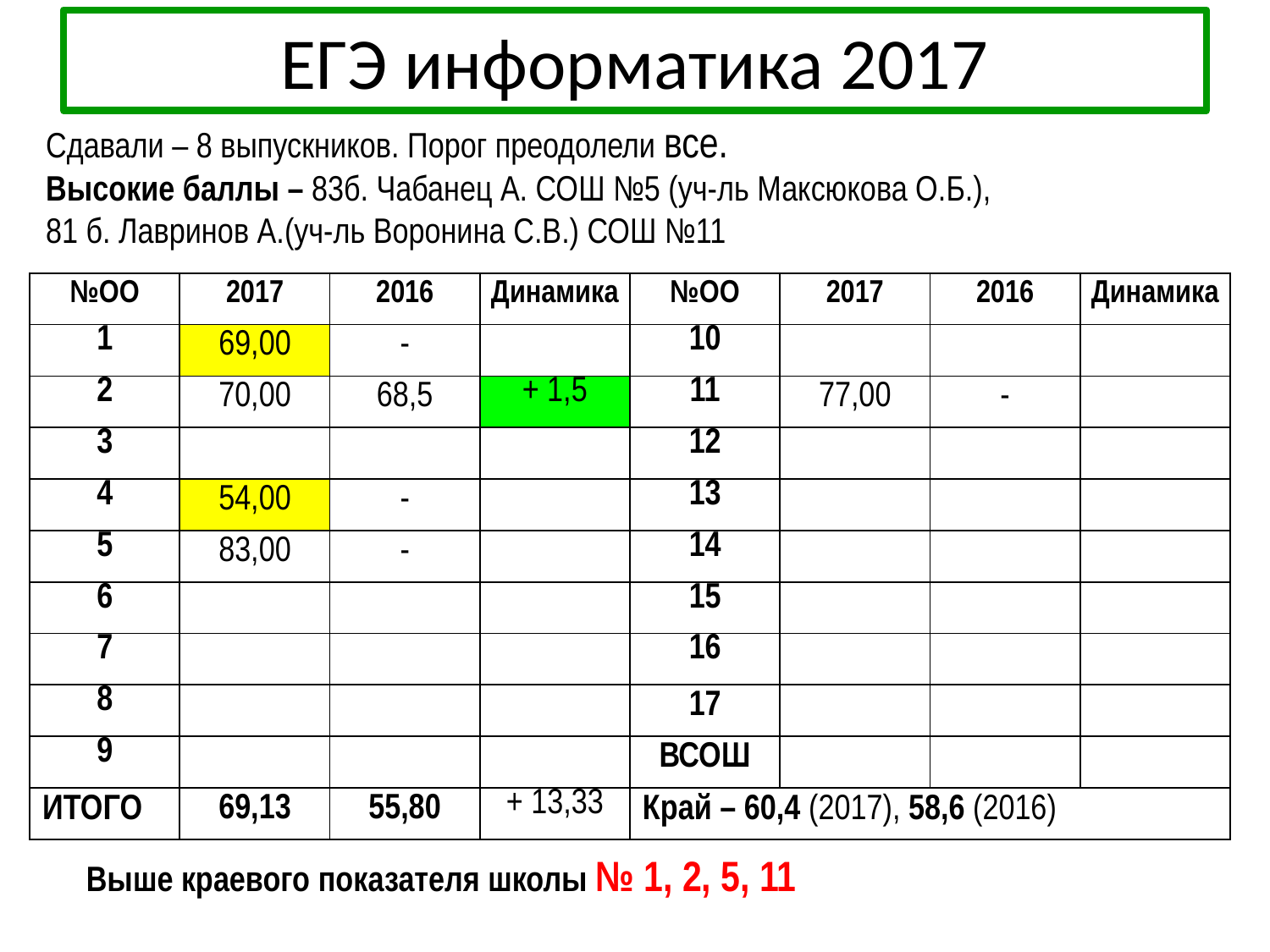

# ЕГЭ информатика 2017
Сдавали – 8 выпускников. Порог преодолели все.
Высокие баллы – 83б. Чабанец А. СОШ №5 (уч-ль Максюкова О.Б.),
81 б. Лавринов А.(уч-ль Воронина С.В.) СОШ №11
| №ОО | 2017 | 2016 | Динамика | №ОО | 2017 | 2016 | Динамика |
| --- | --- | --- | --- | --- | --- | --- | --- |
| 1 | 69,00 | - |  | 10 |  |  |  |
| 2 | 70,00 | 68,5 | + 1,5 | 11 | 77,00 | - |  |
| 3 |  |  |  | 12 |  |  |  |
| 4 | 54,00 | - |  | 13 |  |  |  |
| 5 | 83,00 | - |  | 14 |  |  |  |
| 6 |  |  |  | 15 |  |  |  |
| 7 |  |  |  | 16 |  |  |  |
| 8 |  |  |  | 17 |  |  |  |
| 9 |  |  |  | ВСОШ |  |  |  |
| ИТОГО | 69,13 | 55,80 | + 13,33 | Край – 60,4 (2017), 58,6 (2016) |  |  |  |
Выше краевого показателя школы № 1, 2, 5, 11